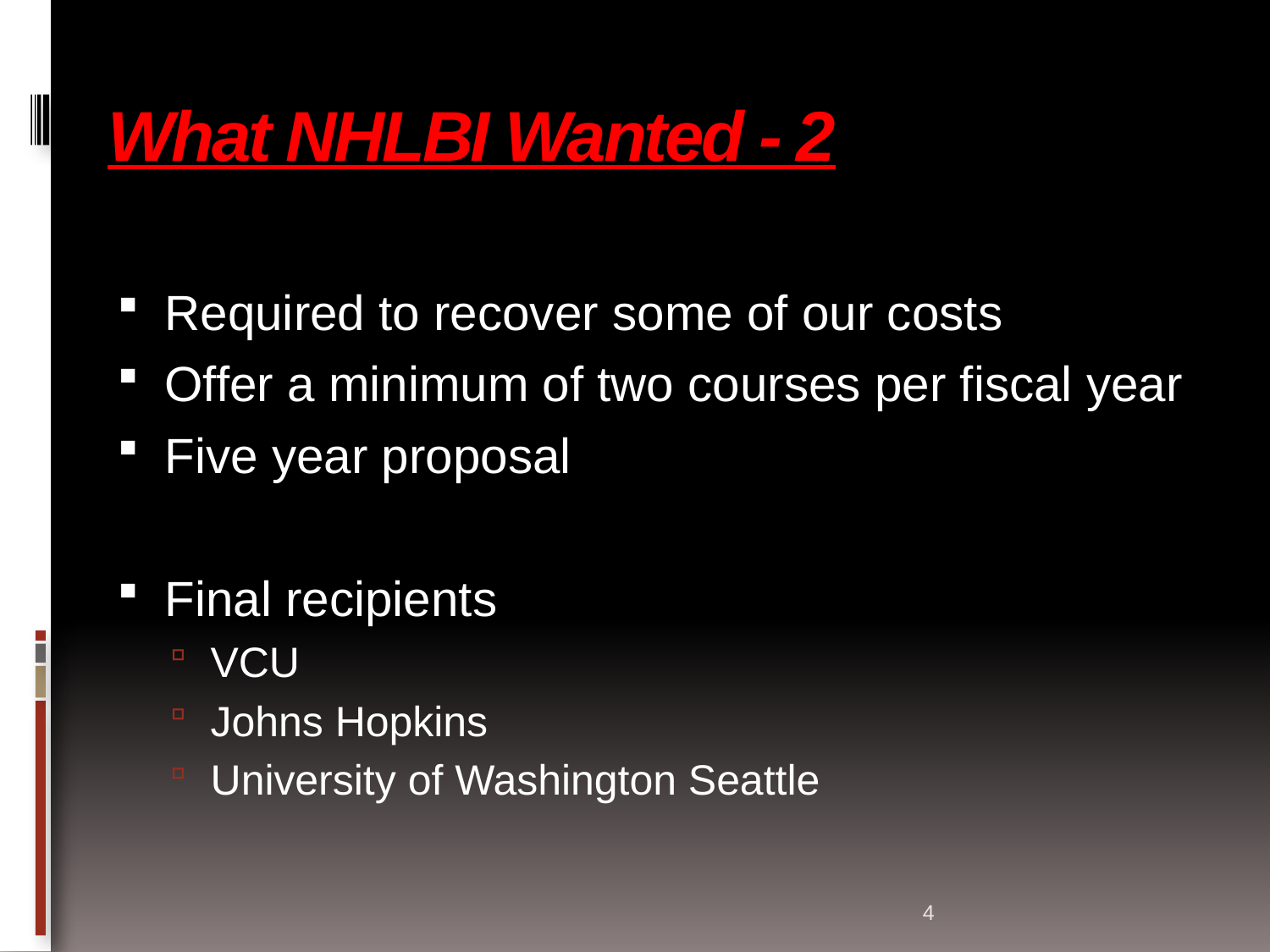

# What NHLBI Wanted - 2
Required to recover some of our costs
Offer a minimum of two courses per fiscal year
Five year proposal

Final recipients
VCU
Johns Hopkins
University of Washington Seattle

4